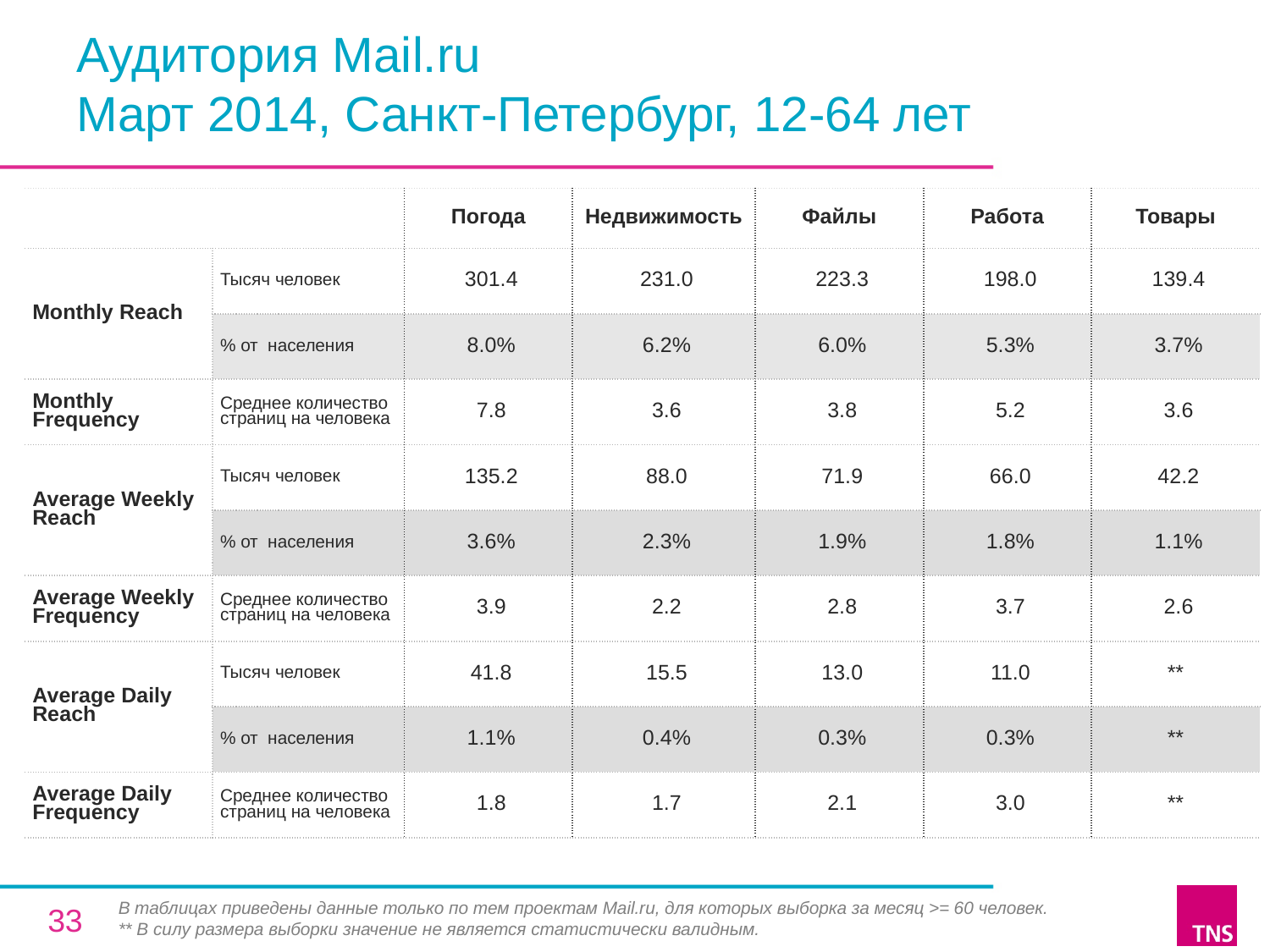

# Аудитория Mail.ru Март 2014, Санкт-Петербург, 12-64 лет
|  |  | Погода | Недвижимость | Файлы | Работа | Товары |
| --- | --- | --- | --- | --- | --- | --- |
| Monthly Reach | Тысяч человек | 301.4 | 231.0 | 223.3 | 198.0 | 139.4 |
|  | % от населения | 8.0% | 6.2% | 6.0% | 5.3% | 3.7% |
| Monthly Frequency | Среднее количество страниц на человека | 7.8 | 3.6 | 3.8 | 5.2 | 3.6 |
| Average Weekly Reach | Тысяч человек | 135.2 | 88.0 | 71.9 | 66.0 | 42.2 |
|  | % от населения | 3.6% | 2.3% | 1.9% | 1.8% | 1.1% |
| Average Weekly Frequency | Среднее количество страниц на человека | 3.9 | 2.2 | 2.8 | 3.7 | 2.6 |
| Average Daily Reach | Тысяч человек | 41.8 | 15.5 | 13.0 | 11.0 | \*\* |
|  | % от населения | 1.1% | 0.4% | 0.3% | 0.3% | \*\* |
| Average Daily Frequency | Среднее количество страниц на человека | 1.8 | 1.7 | 2.1 | 3.0 | \*\* |
В таблицах приведены данные только по тем проектам Mail.ru, для которых выборка за месяц >= 60 человек.
** В силу размера выборки значение не является статистически валидным.
33